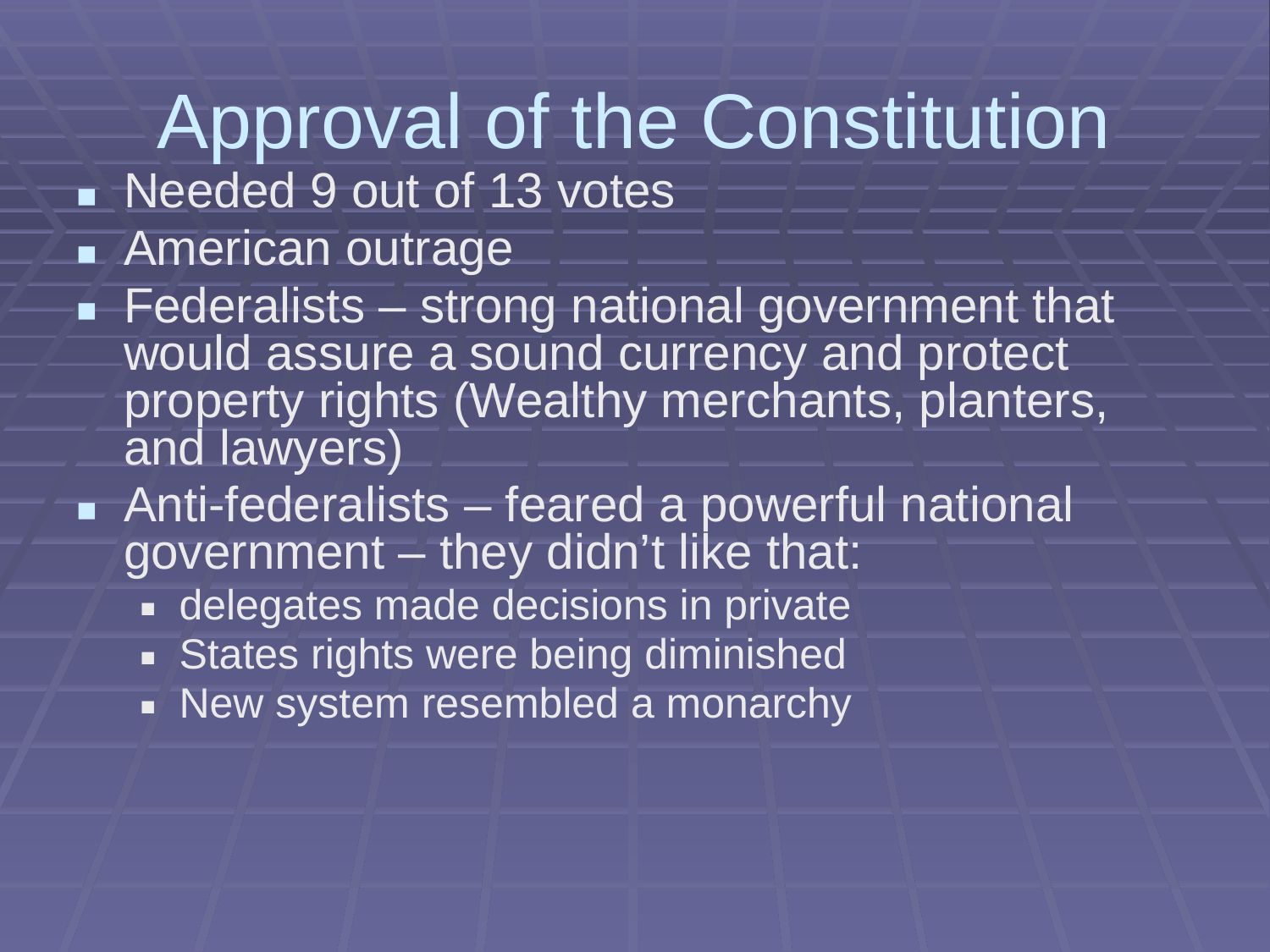

# Approval of the Constitution
Needed 9 out of 13 votes
American outrage
Federalists – strong national government that would assure a sound currency and protect property rights (Wealthy merchants, planters, and lawyers)
Anti-federalists – feared a powerful national government – they didn’t like that:
delegates made decisions in private
States rights were being diminished
New system resembled a monarchy